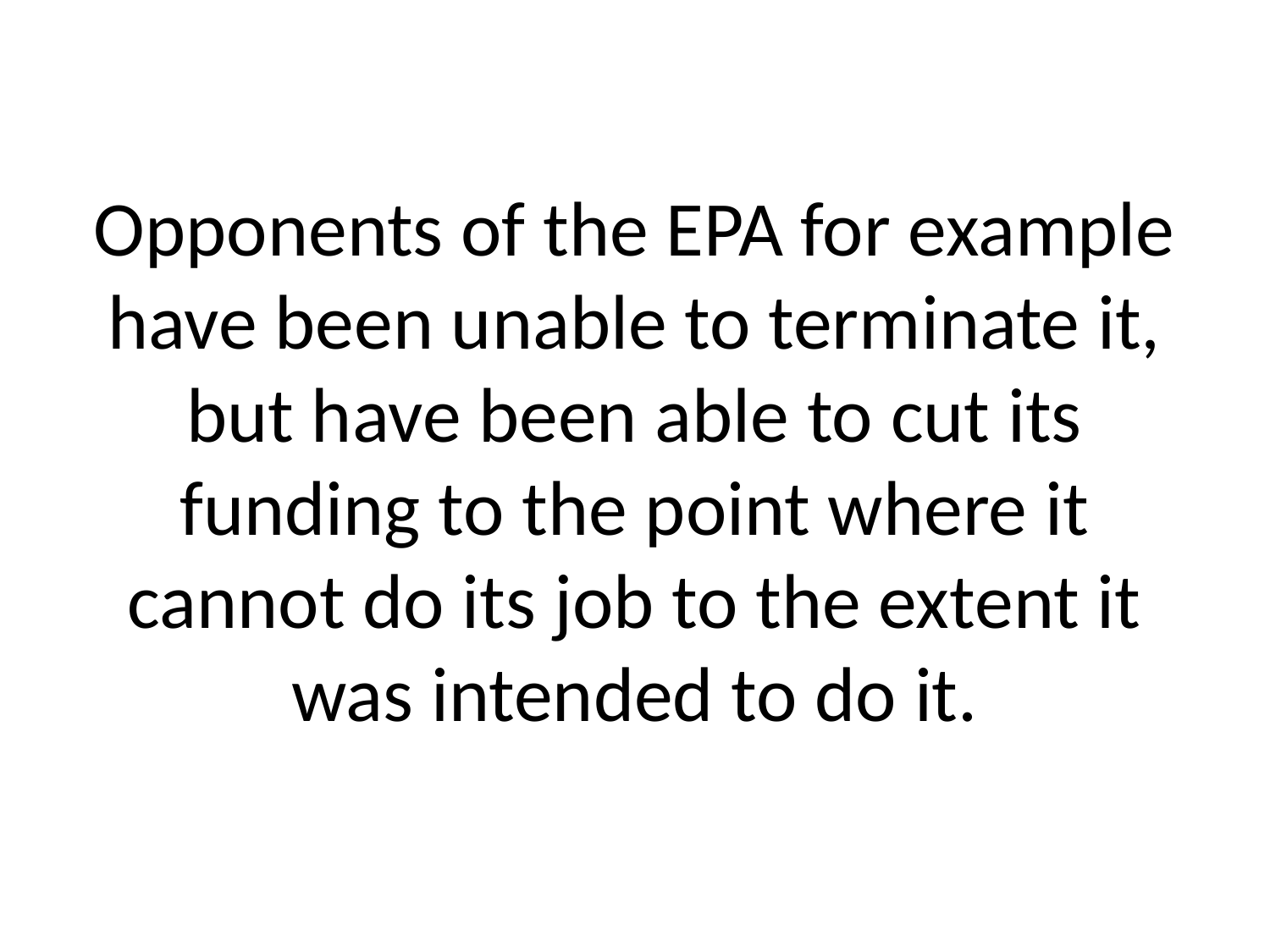

# Opponents of the EPA for example have been unable to terminate it, but have been able to cut its funding to the point where it cannot do its job to the extent it was intended to do it.